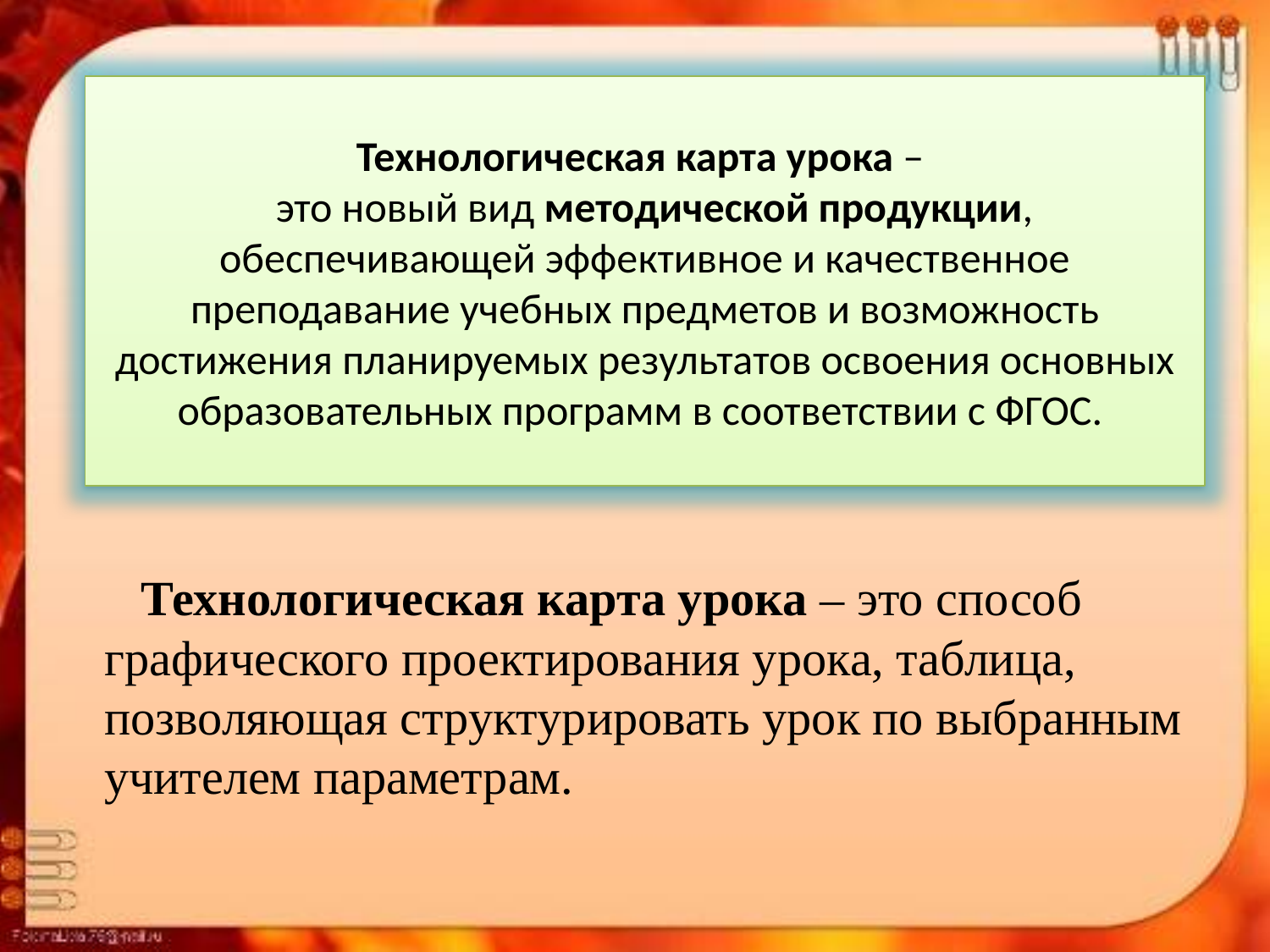

Технологическая карта урока –
  это новый вид методической продукции, обеспечивающей эффективное и качественное преподавание учебных предметов и возможность достижения планируемых результатов освоения основных образовательных программ в соответствии с ФГОС.

      Технологическая карта урока – это способ графического проектирования урока, таблица, позволяющая структурировать урок по выбранным учителем параметрам.